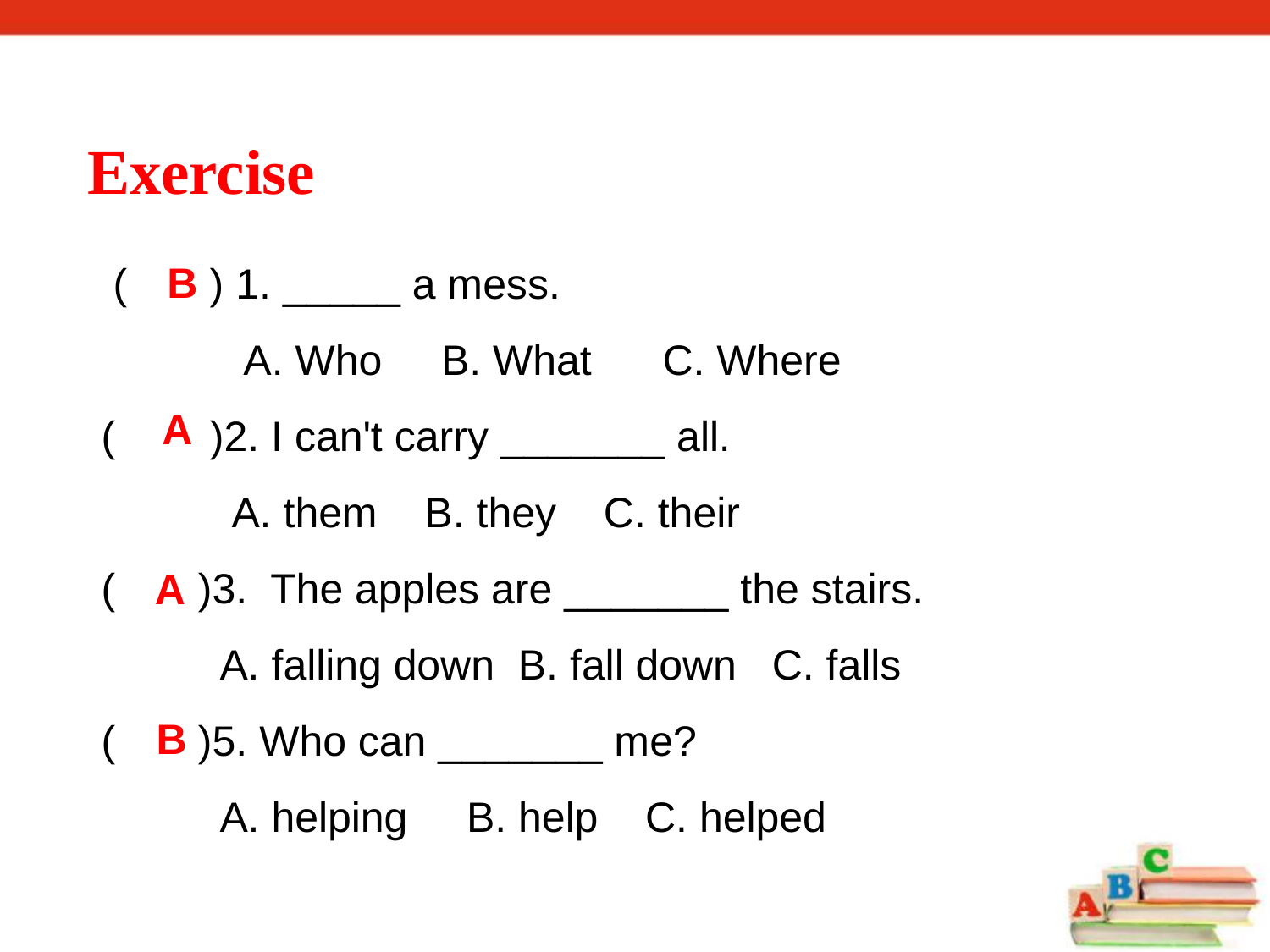

Exercise
 (       ) 1. _____ a mess.
            A. Who     B. What      C. Where
(        )2. I can't carry _______ all.
           A. them    B. they    C. their
(       )3.  The apples are _______ the stairs.
          A. falling down  B. fall down   C. falls
(       )5. Who can _______ me?
          A. helping     B. help    C. helped

B
A
A
B